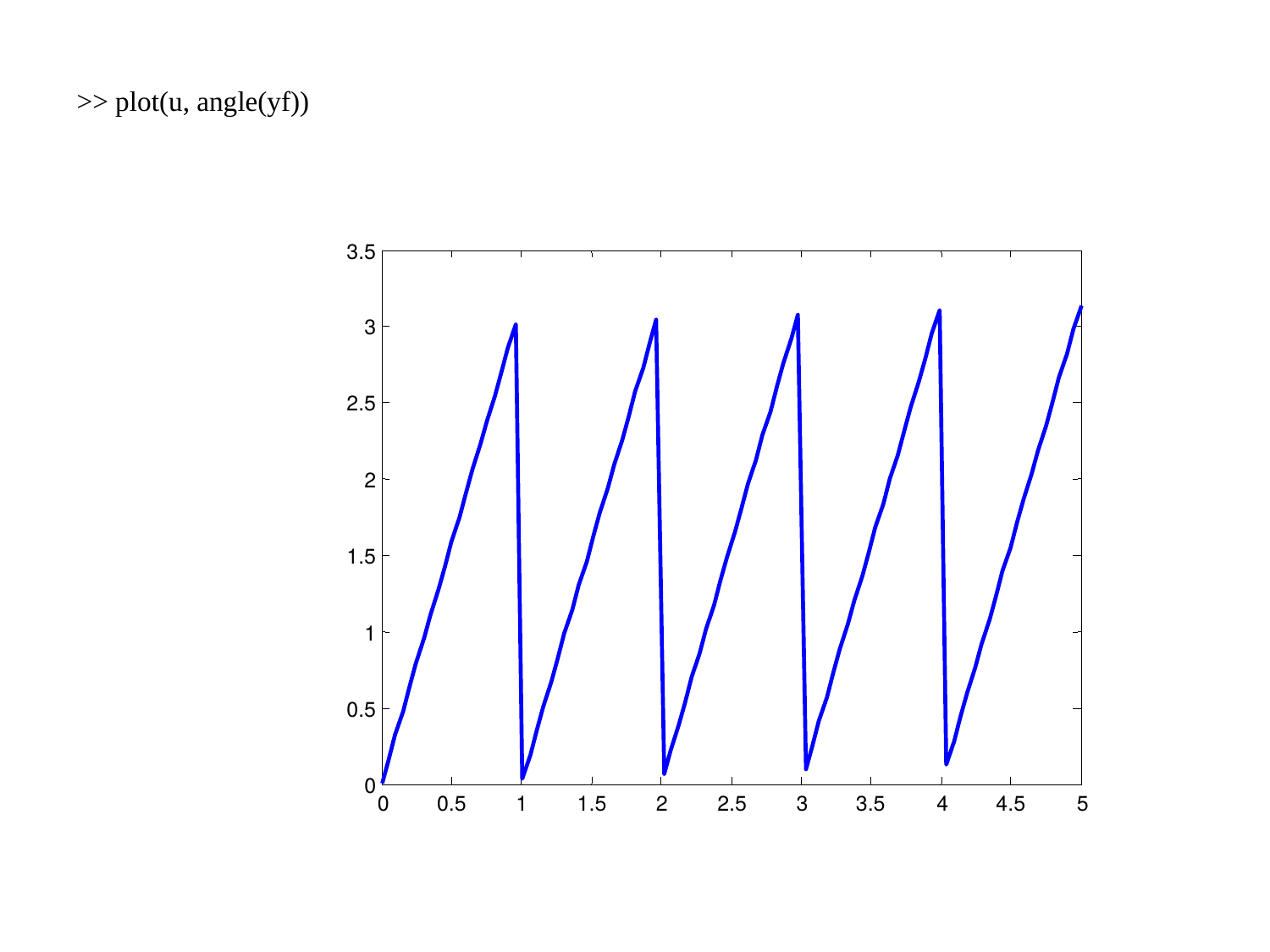

>> plot(u, angle(yf))

3.5

3

2.5

2

1.5

1

0.5

0

0
0.5
1
1.5
2
2.5
3
3.5
4
4.5
5